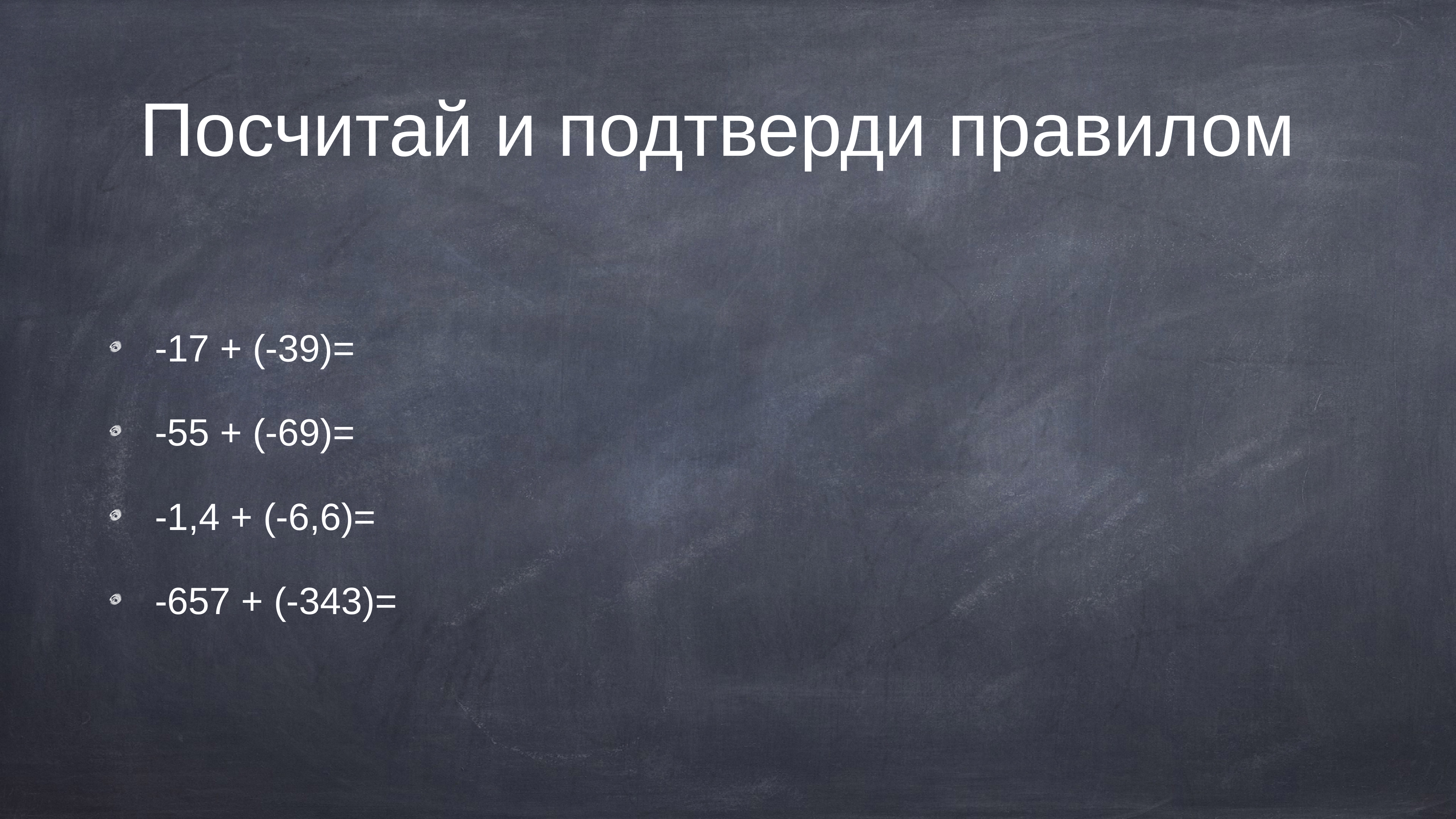

# Посчитай и подтверди правилом
-17 + (-39)=
-55 + (-69)=
-1,4 + (-6,6)=
-657 + (-343)=